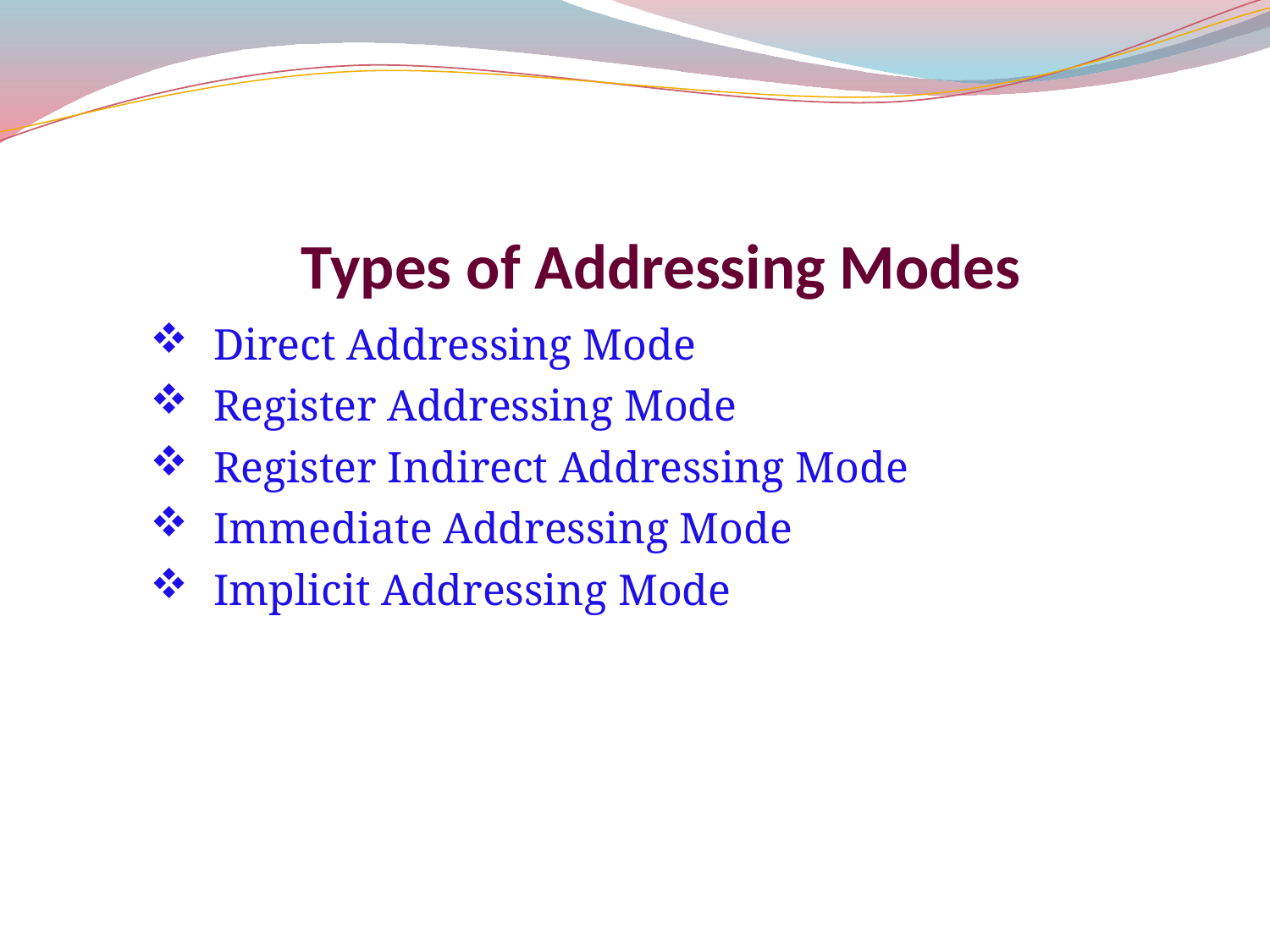

Types of Addressing Modes
Direct Addressing Mode
Register Addressing Mode
Register Indirect Addressing Mode
Immediate Addressing Mode
Implicit Addressing Mode